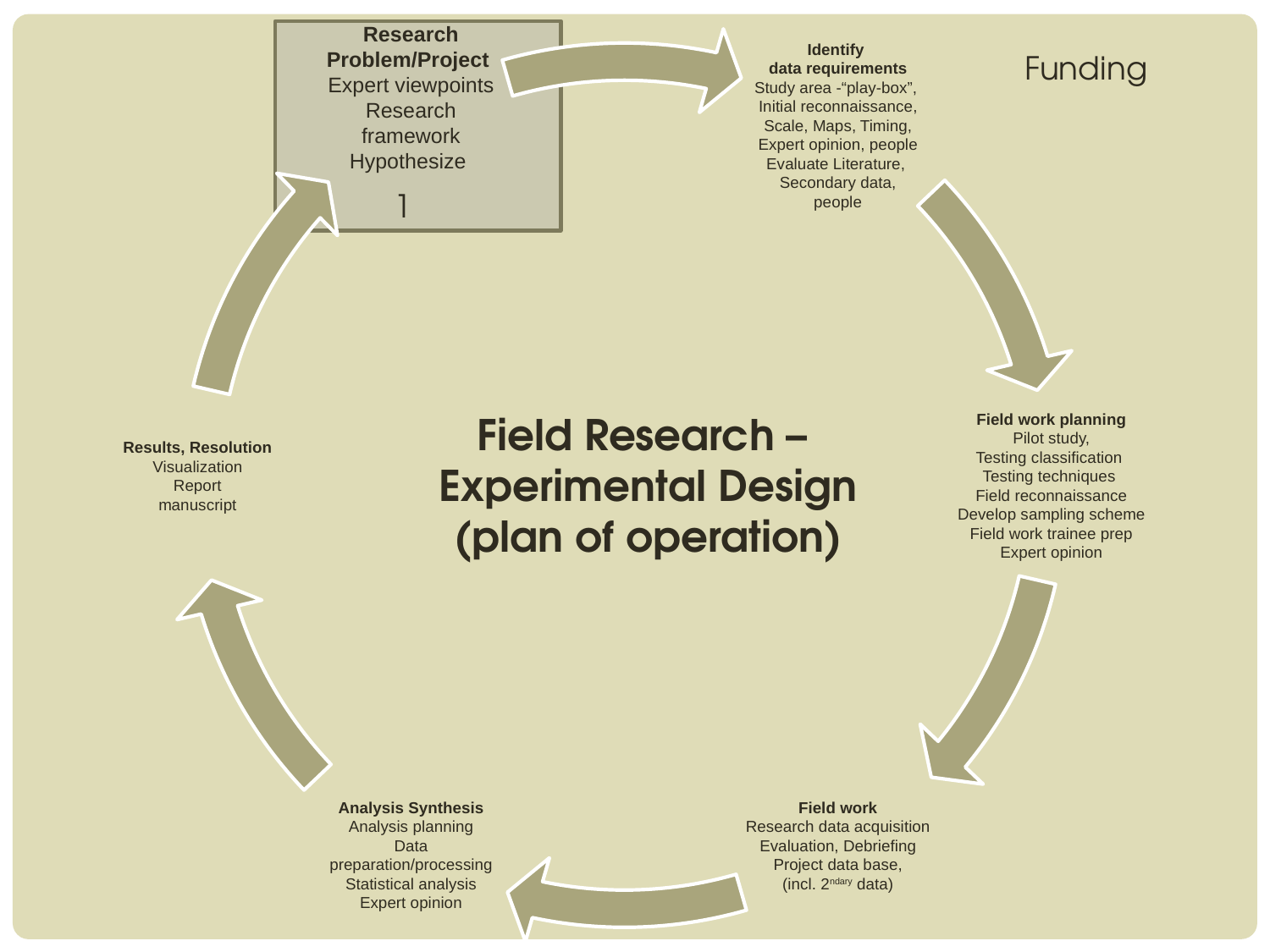

Identify
data requirements
Study area -“play-box”,
Initial reconnaissance,
Scale, Maps, Timing,
Expert opinion, people
Evaluate Literature,
Secondary data,
people
Field work planning
Pilot study,
Testing classification
Testing techniques
Field reconnaissance
Develop sampling scheme
Field work trainee prep
Expert opinion
Field work
Research data acquisition
Evaluation, Debriefing
Project data base,
(incl. 2ndary data)

Analysis Synthesis
Analysis planning
Data preparation/processing
Statistical analysis
Expert opinion
Results, Resolution
Visualization
Report
manuscript

Research Problem/Project
Expert viewpoints
Research framework
Hypothesize

Funding
1
Field Research –
Experimental Design
(plan of operation)